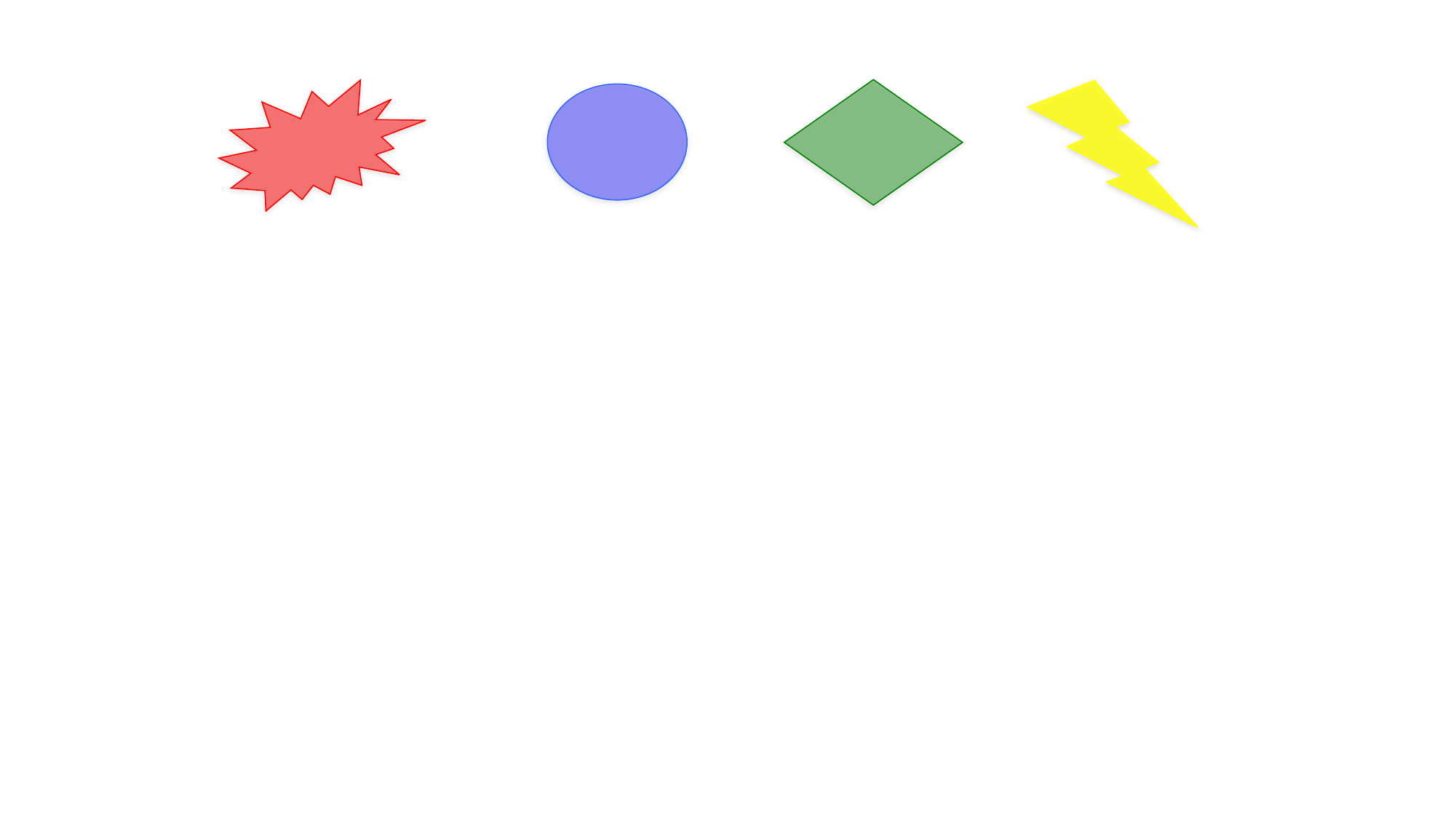

Alt-Interior
Alt-Exterior
Corresponding
Vertical
Corresponding

Alt-Interior
Alt-Exterior
Vertical
Corresponding
Alt-Interior
Alt-Exterior
Vertical
Corresponding
Alt-Interior
Alt-Exterior
Vertical
Corresponding
Alt-Interior
Alt-Exterior
Vertical
Corresponding
Alt-Interior
Alt-Exterior
Vertical
Alt-Exterior
Vertical